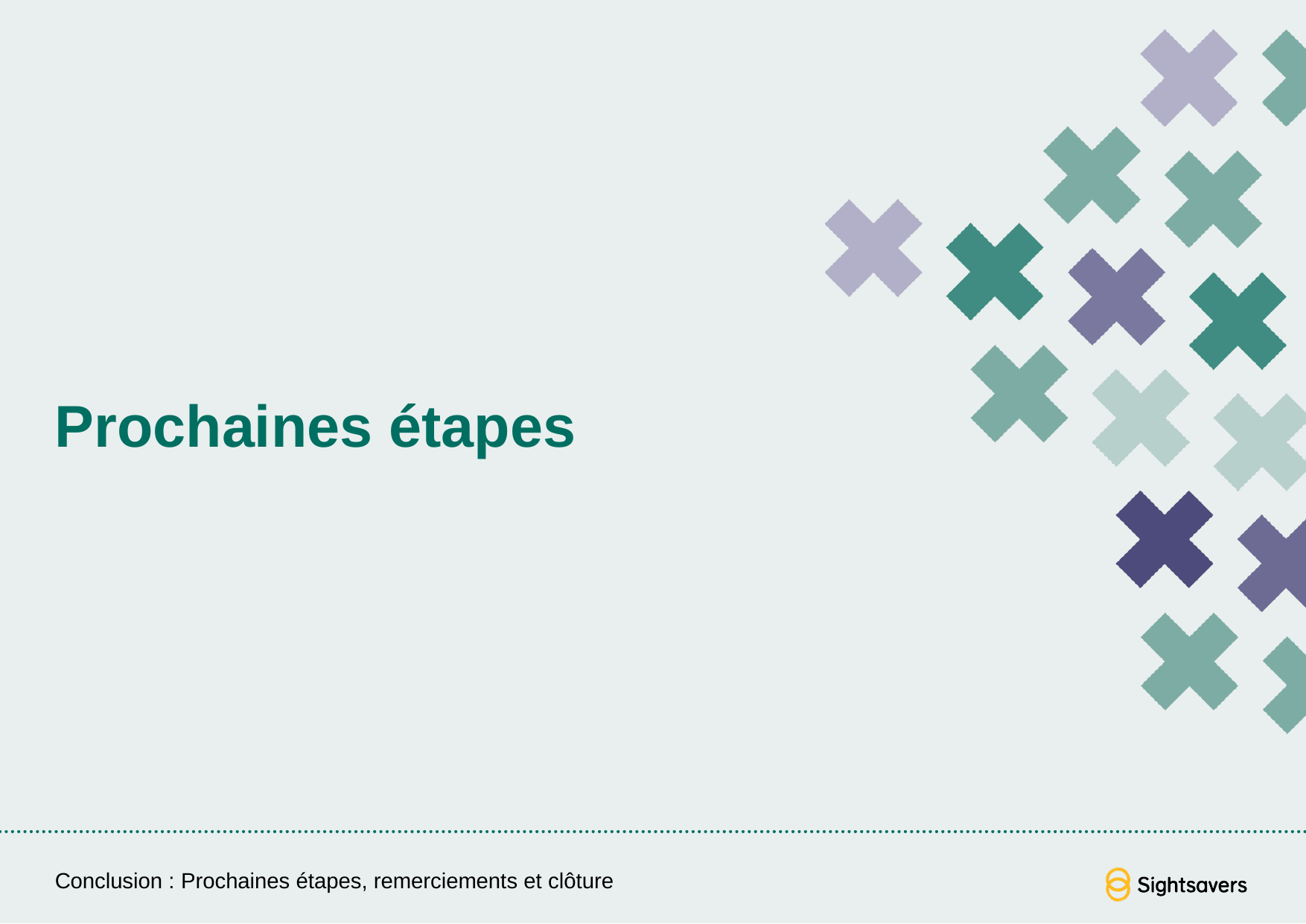

# Prochaines étapes
Conclusion : Prochaines étapes, remerciements et clôture